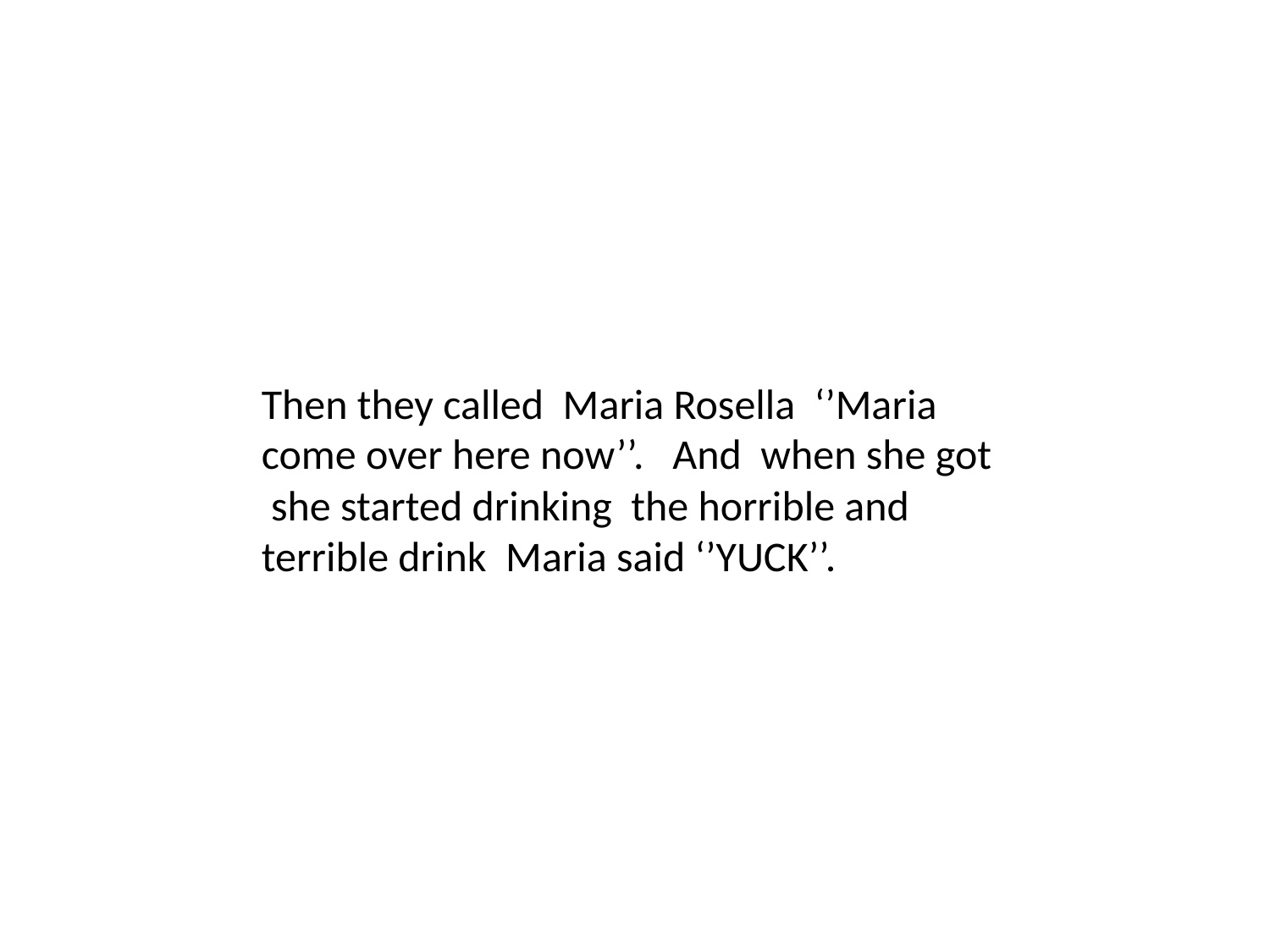

Then they called  Maria Rosella  ‘’Maria come over here now’’.   And  when she got  she started drinking  the horrible and  terrible drink  Maria said ‘’YUCK’’.